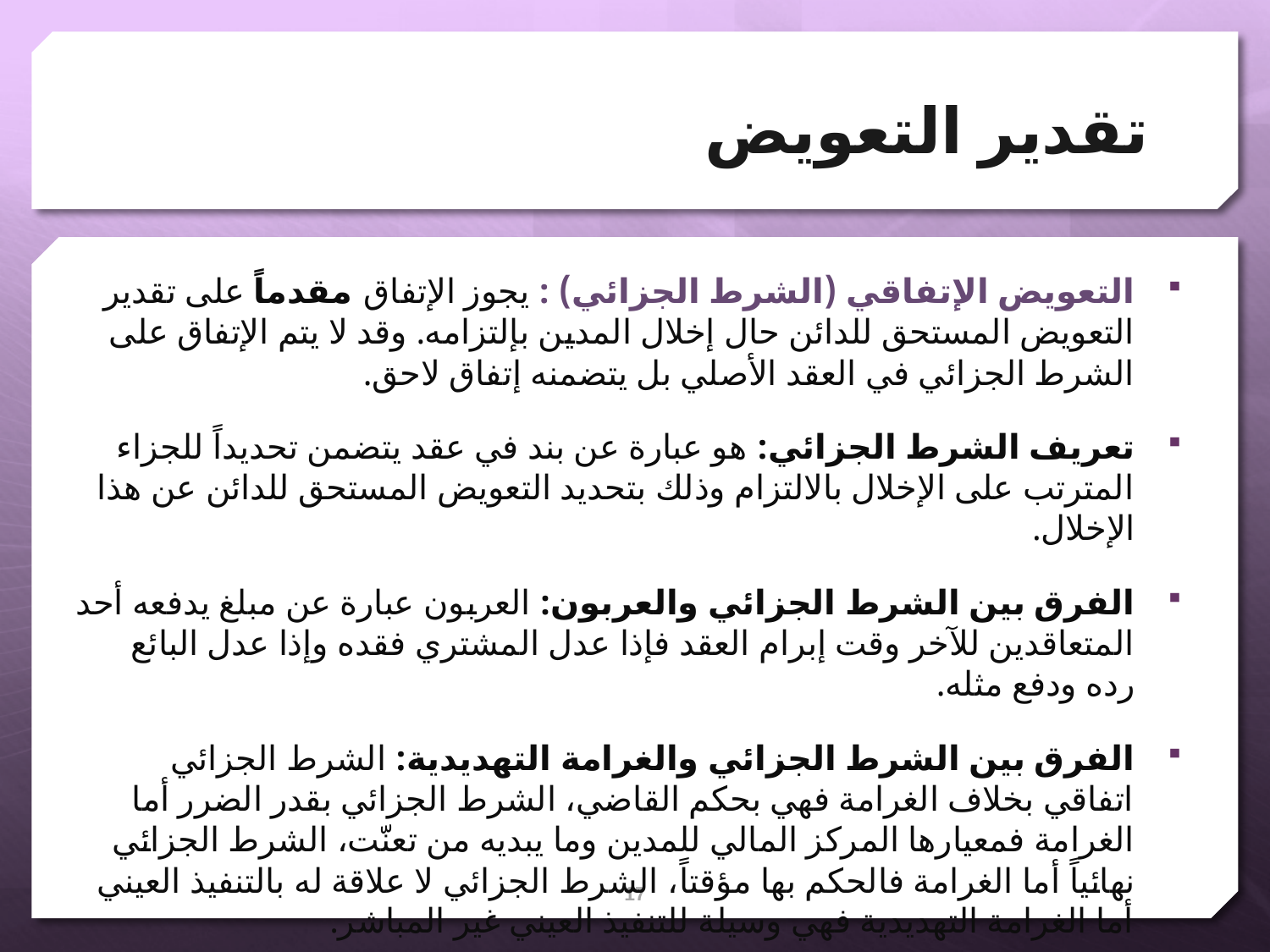

# تقدير التعويض
التعويض الإتفاقي (الشرط الجزائي) : يجوز الإتفاق مقدماً على تقدير التعويض المستحق للدائن حال إخلال المدين بإلتزامه. وقد لا يتم الإتفاق على الشرط الجزائي في العقد الأصلي بل يتضمنه إتفاق لاحق.
تعريف الشرط الجزائي: هو عبارة عن بند في عقد يتضمن تحديداً للجزاء المترتب على الإخلال بالالتزام وذلك بتحديد التعويض المستحق للدائن عن هذا الإخلال.
الفرق بين الشرط الجزائي والعربون: العربون عبارة عن مبلغ يدفعه أحد المتعاقدين للآخر وقت إبرام العقد فإذا عدل المشتري فقده وإذا عدل البائع رده ودفع مثله.
الفرق بين الشرط الجزائي والغرامة التهديدية: الشرط الجزائي اتفاقي بخلاف الغرامة فهي بحكم القاضي، الشرط الجزائي بقدر الضرر أما الغرامة فمعيارها المركز المالي للمدين وما يبديه من تعنّت، الشرط الجزائي نهائياً أما الغرامة فالحكم بها مؤقتاً، الشرط الجزائي لا علاقة له بالتنفيذ العيني أما الغرامة التهديدية فهي وسيلة للتنفيذ العيني غير المباشر.
17